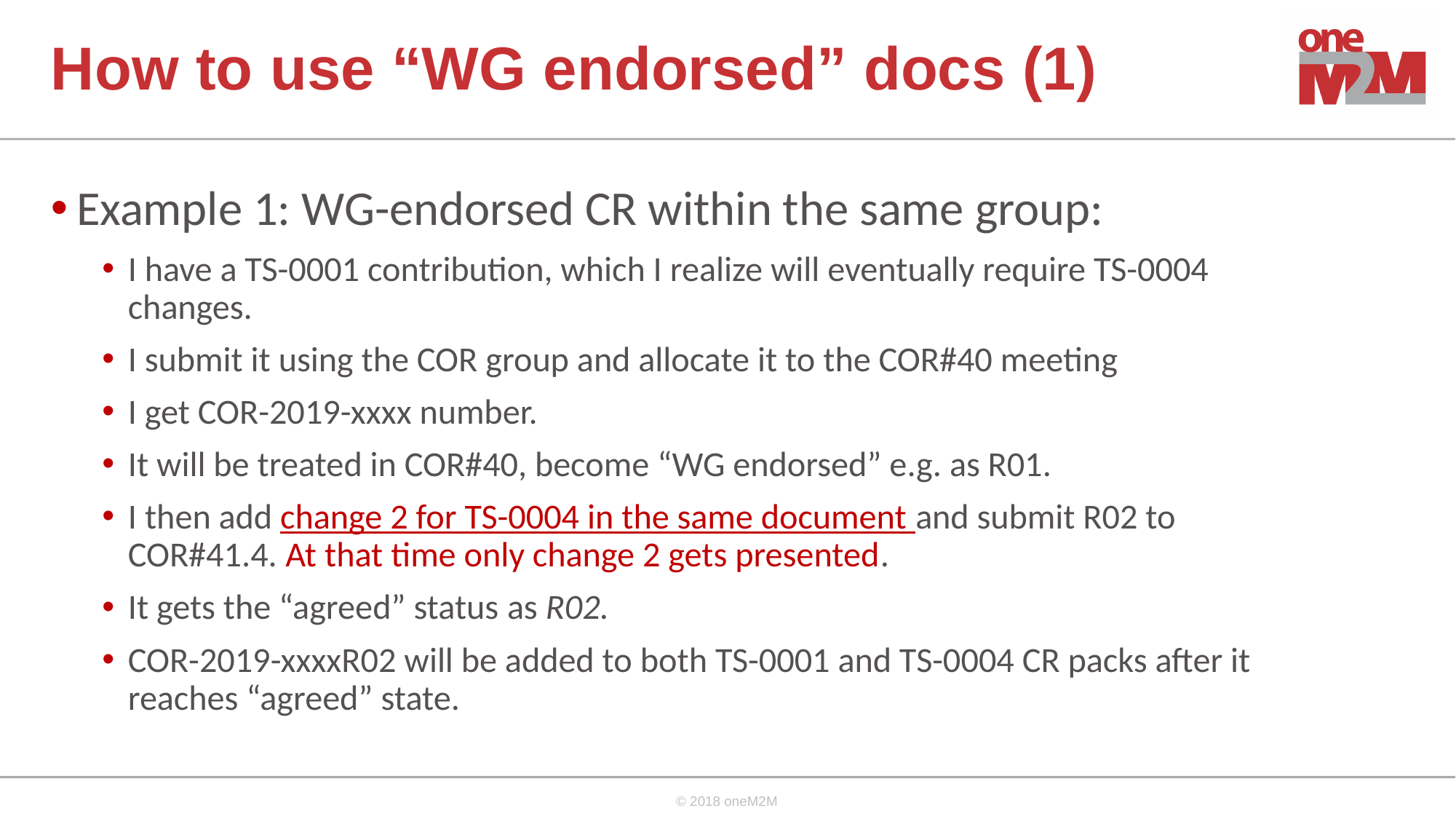

# How to use “WG endorsed” docs (1)
Example 1: WG-endorsed CR within the same group:
I have a TS-0001 contribution, which I realize will eventually require TS-0004 changes.
I submit it using the COR group and allocate it to the COR#40 meeting
I get COR-2019-xxxx number.
It will be treated in COR#40, become “WG endorsed” e.g. as R01.
I then add change 2 for TS-0004 in the same document and submit R02 to COR#41.4. At that time only change 2 gets presented.
It gets the “agreed” status as R02.
COR-2019-xxxxR02 will be added to both TS-0001 and TS-0004 CR packs after it reaches “agreed” state.